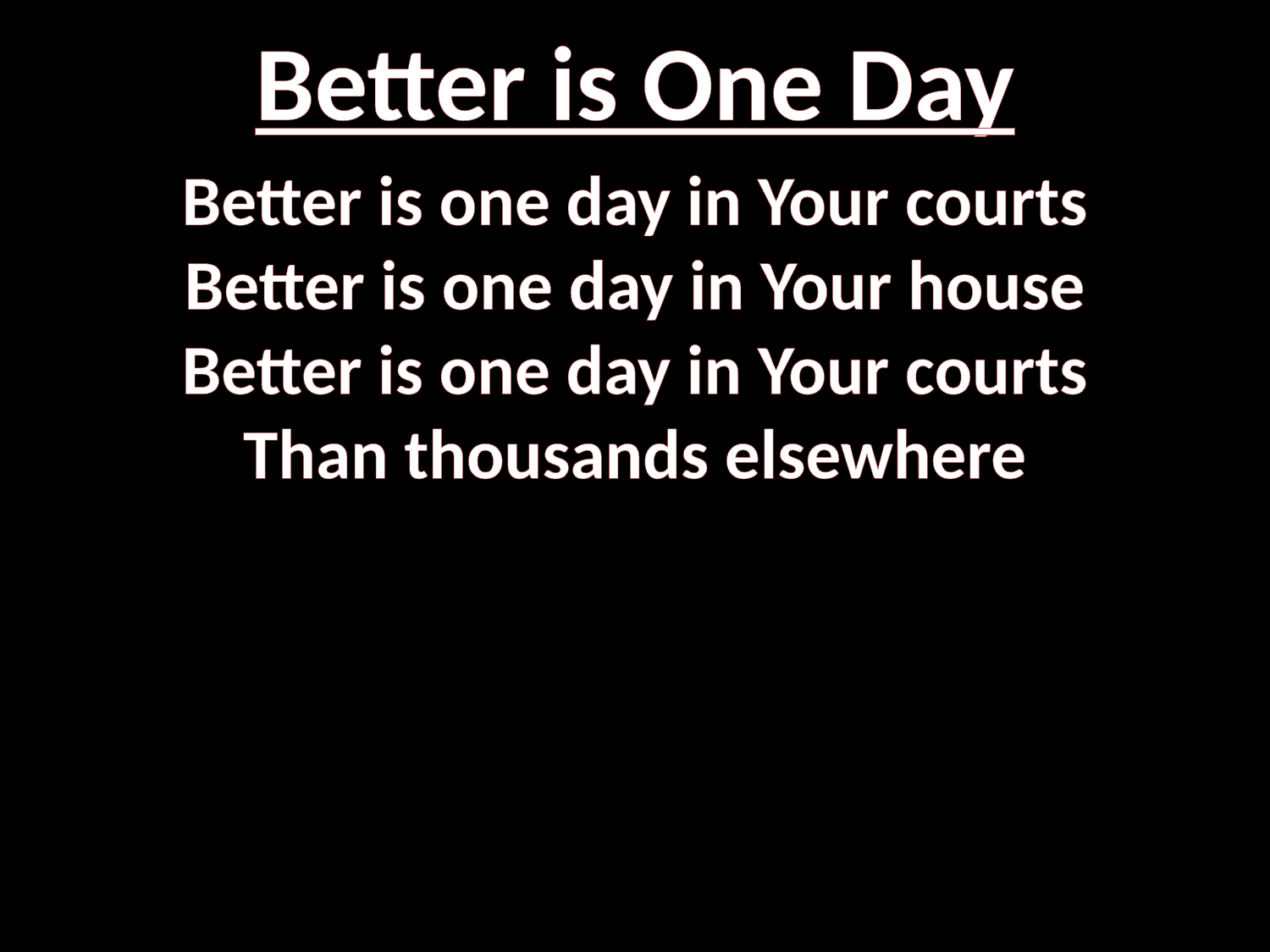

# Better is One Day
Better is one day in Your courts
Better is one day in Your house
Better is one day in Your courts
Than thousands elsewhere